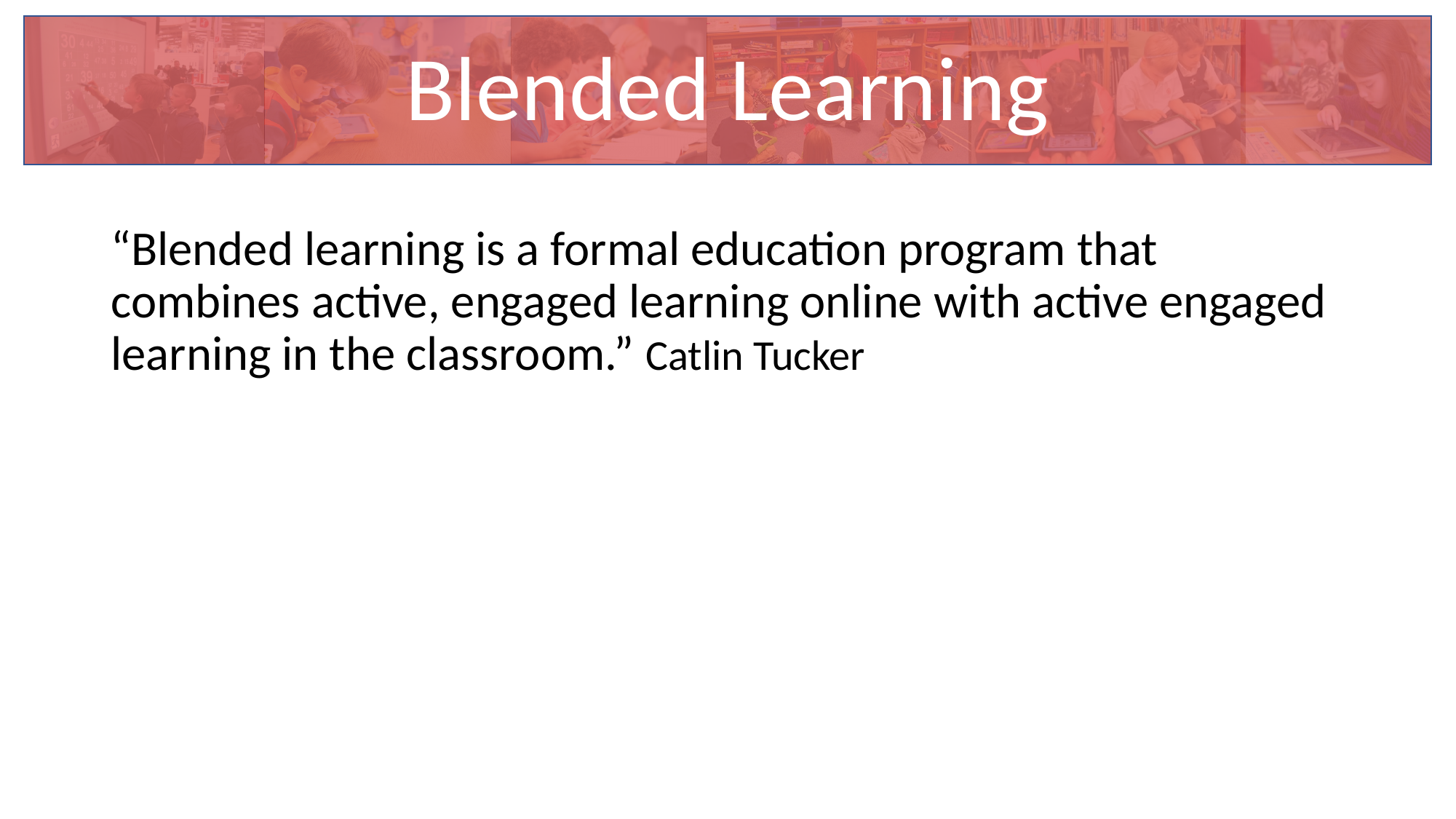

# Blended Learning
“Blended learning is a formal education program that combines active, engaged learning online with active engaged learning in the classroom.” Catlin Tucker